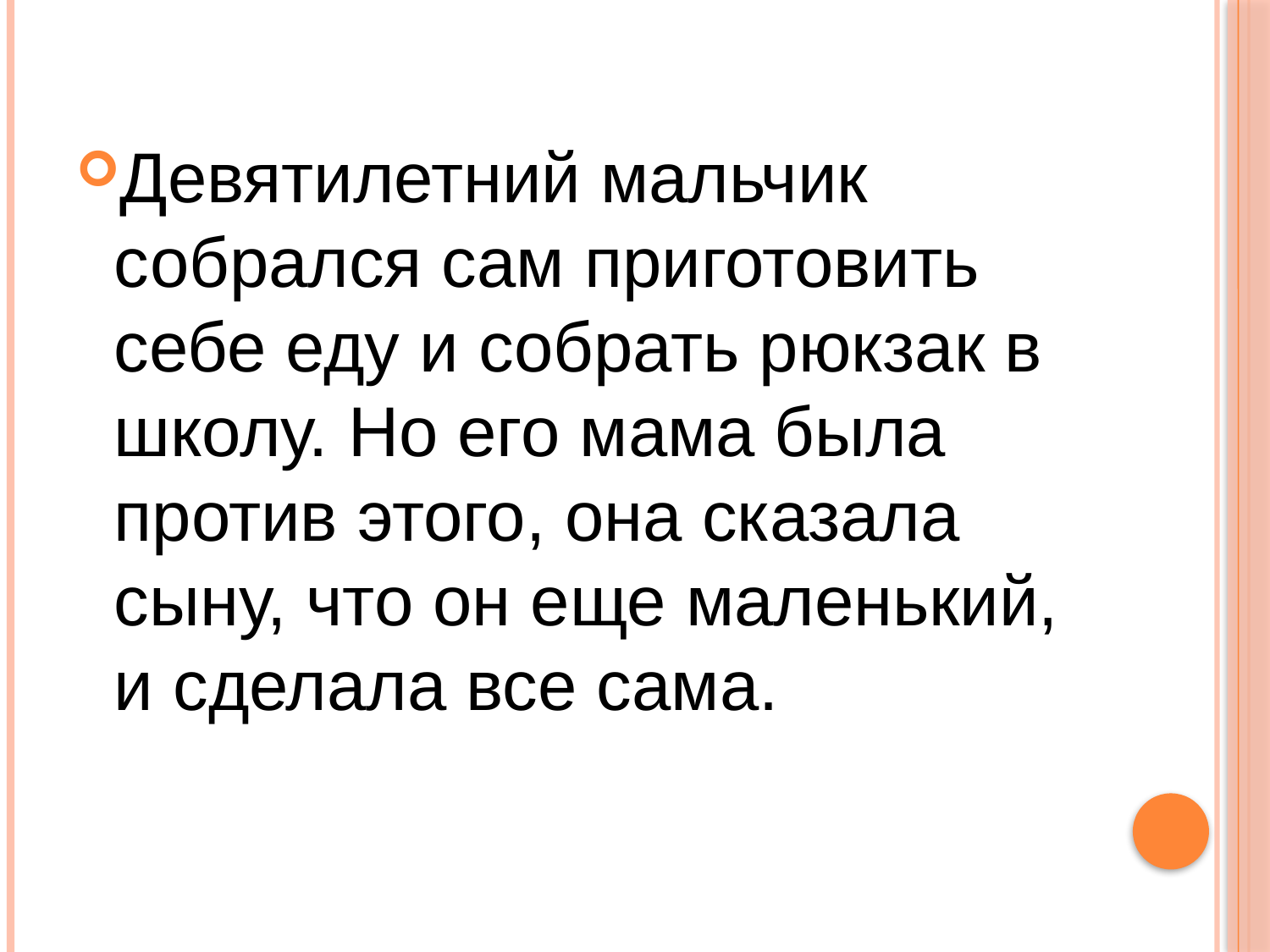

Девятилетний мальчик собрался сам приготовить себе еду и собрать рюкзак в школу. Но его мама была против этого, она сказала сыну, что он еще маленький, и сделала все сама.